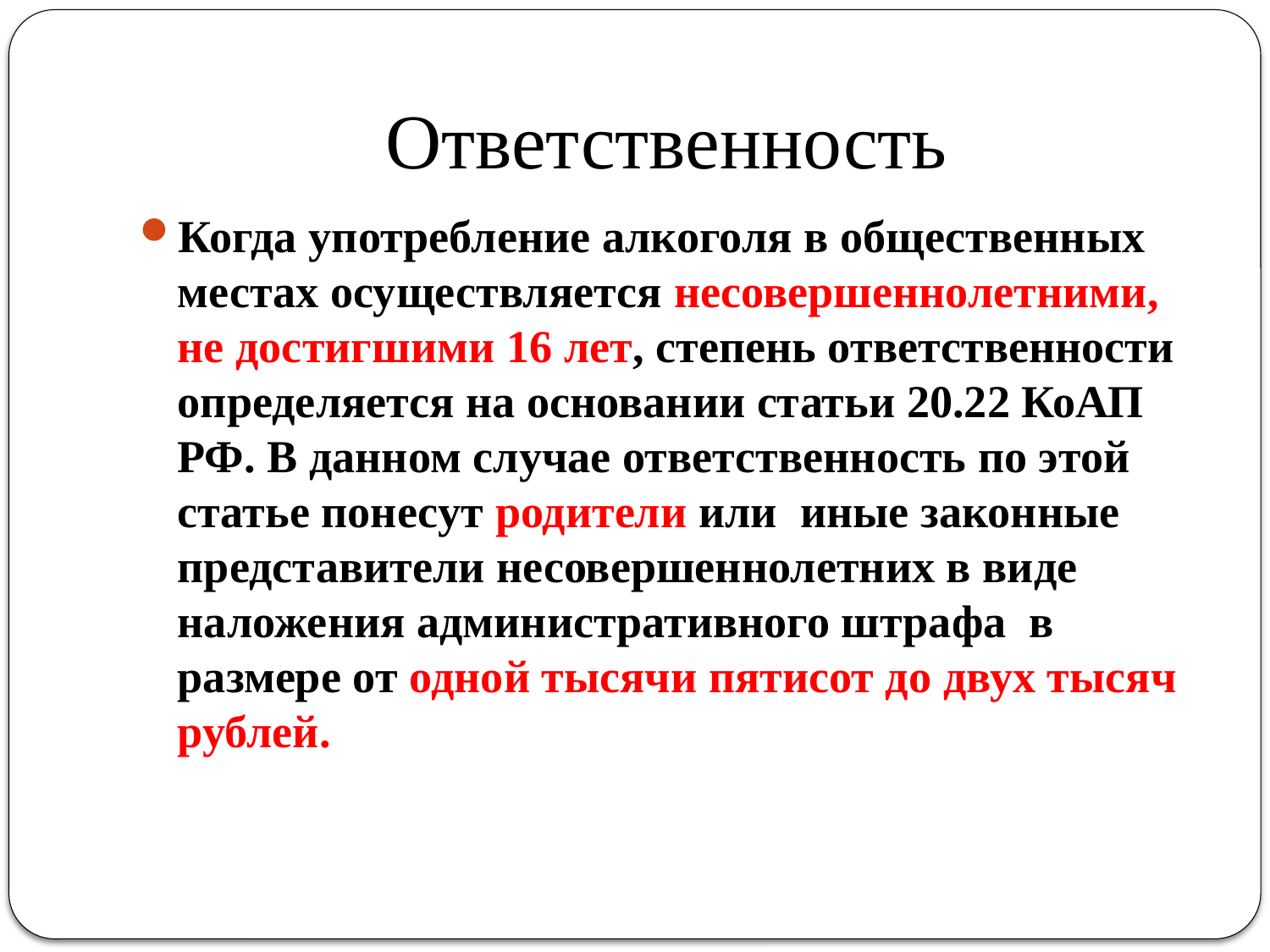

# Ответственность
Когда употребление алкоголя в общественных местах осуществляется несовершеннолетними, не достигшими 16 лет, степень ответственности определяется на основании статьи 20.22 КоАП РФ. В данном случае ответственность по этой статье понесут родители или  иные законные представители несовершеннолетних в виде наложения административного штрафа  в размере от одной тысячи пятисот до двух тысяч рублей.